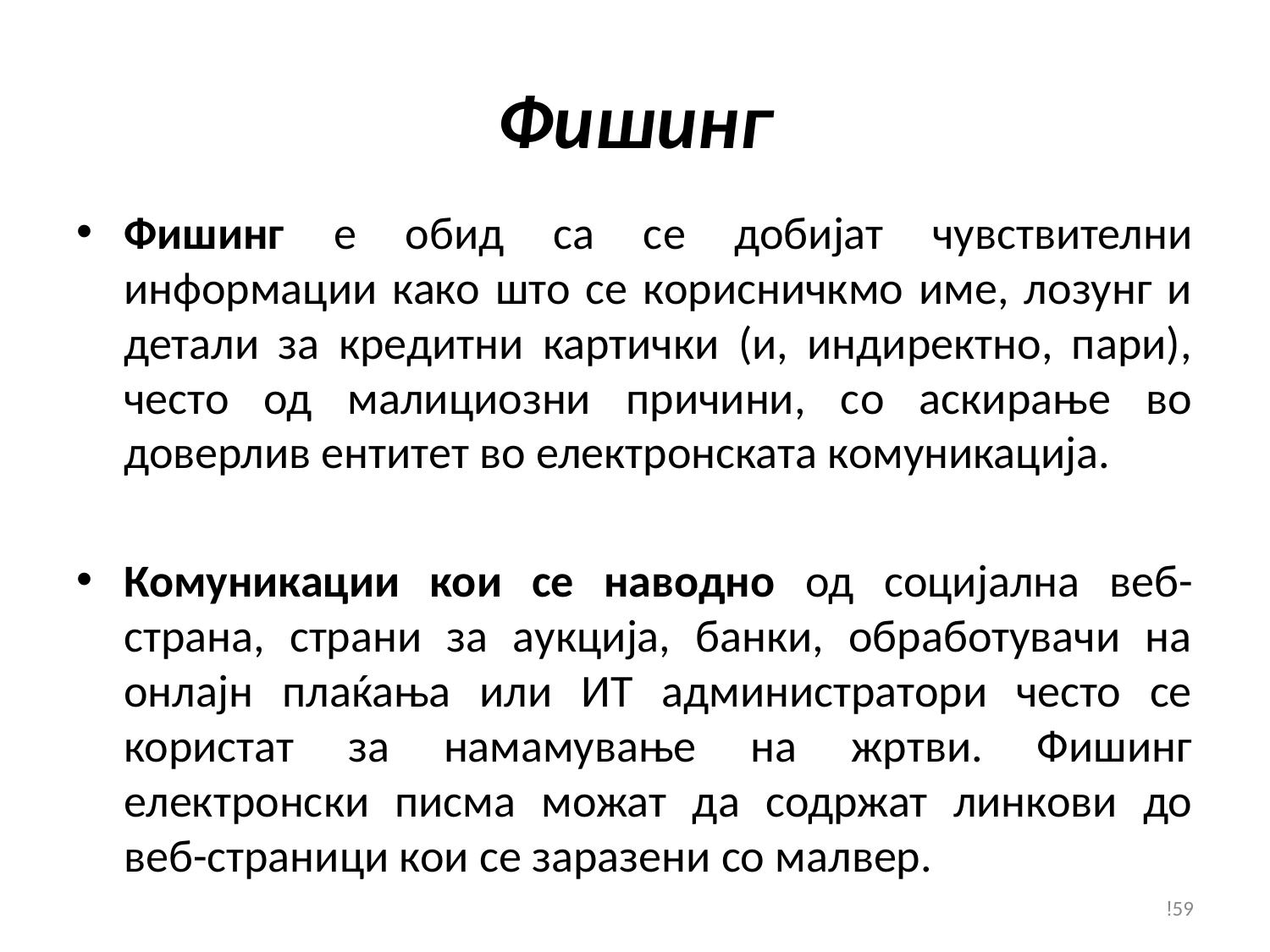

# Фишинг
Фишинг е обид са се добијат чувствителни информации како што се корисничкмо име, лозунг и детали за кредитни картички (и, индиректно, пари), често од малициозни причини, со аскирање во доверлив ентитет во електронската комуникација.

Комуникации кои се наводно од социјална веб-страна, страни за аукција, банки, обработувачи на онлајн плаќања или ИТ администратори често се користат за намамување на жртви. Фишинг електронски писма можат да содржат линкови до веб-страници кои се заразени со малвер.
!59